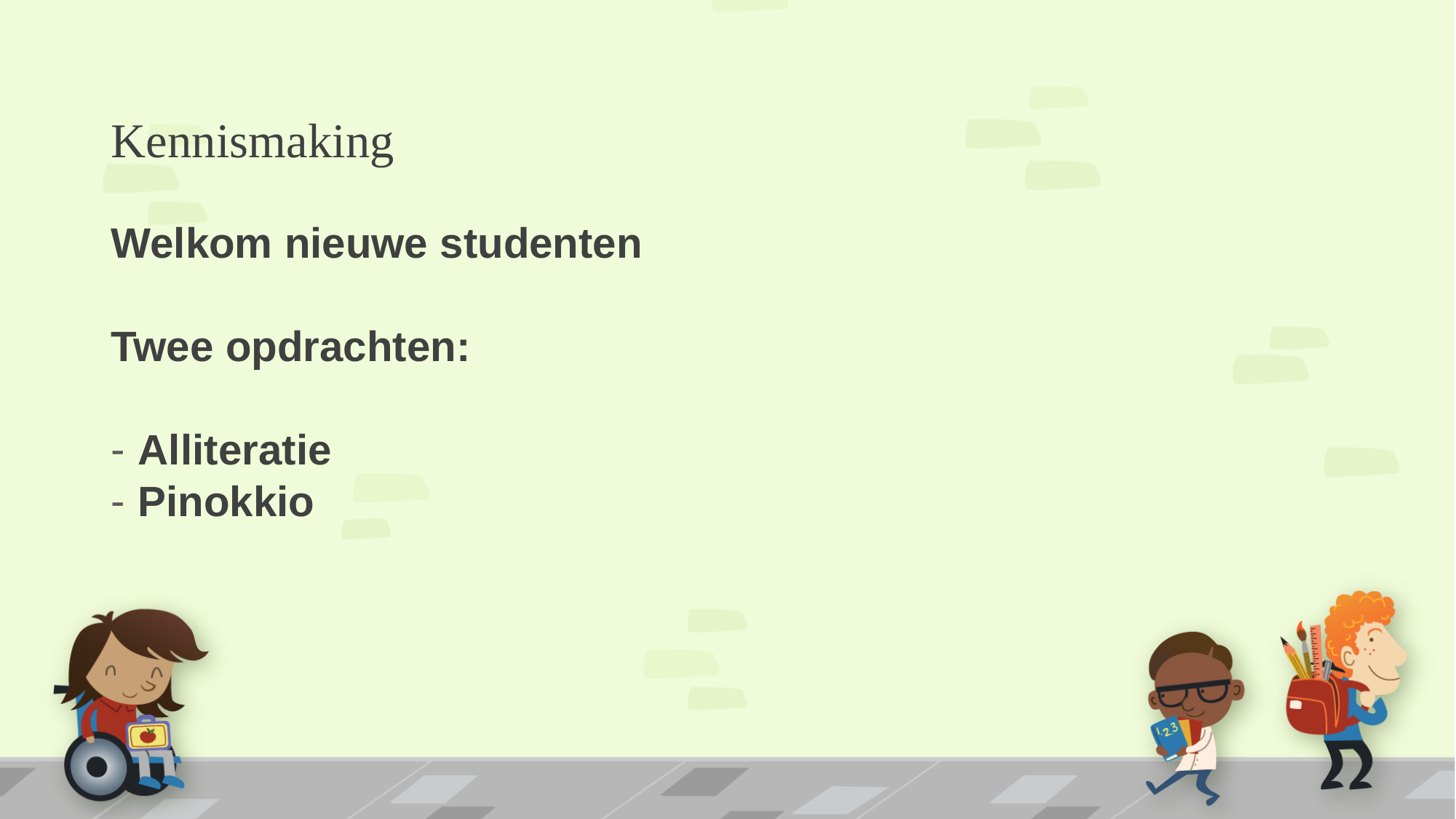

# Kennismaking
Welkom nieuwe studenten

Twee opdrachten:

Alliteratie
Pinokkio